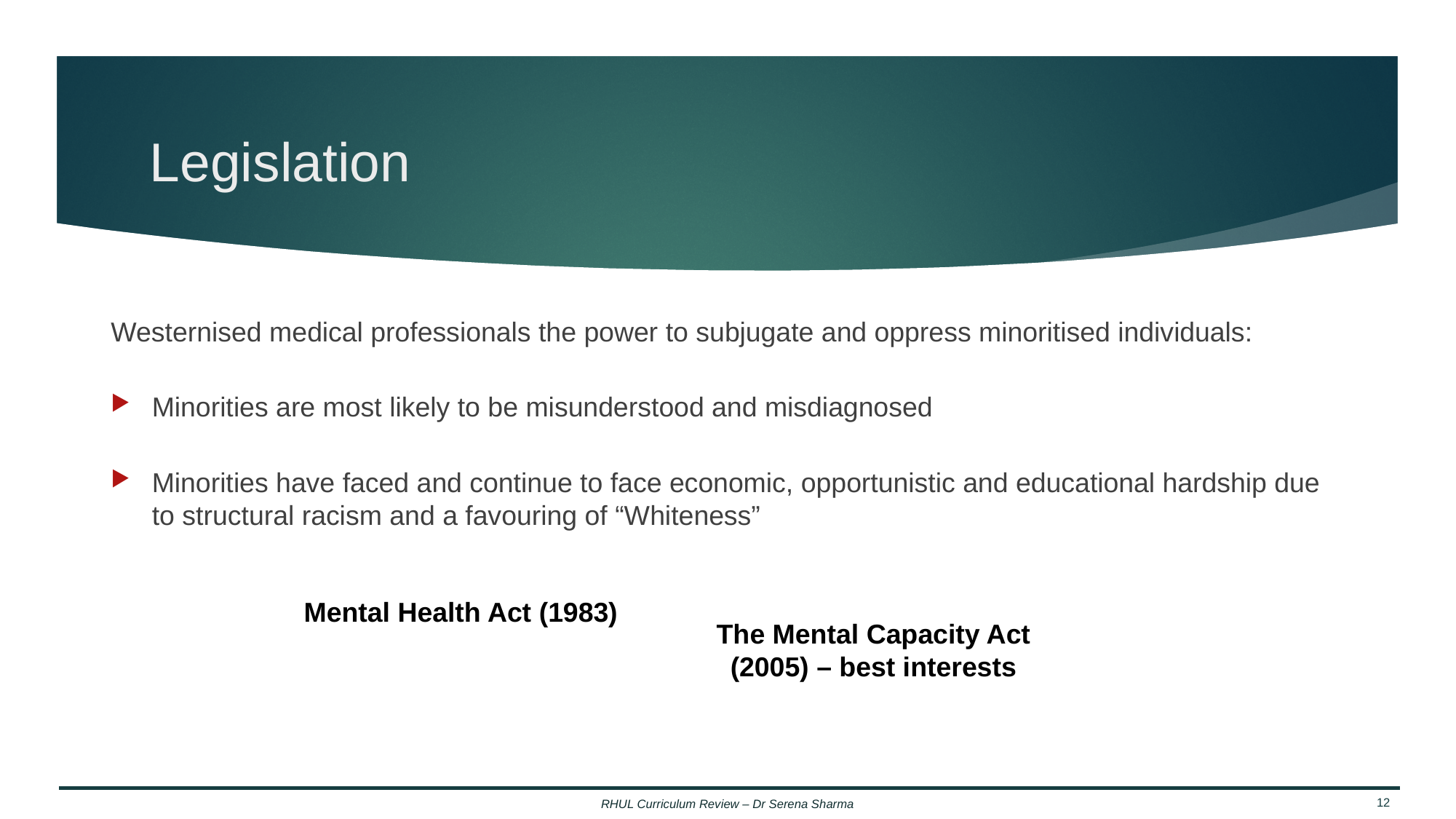

# Legislation
Westernised medical professionals the power to subjugate and oppress minoritised individuals:
Minorities are most likely to be misunderstood and misdiagnosed
Minorities have faced and continue to face economic, opportunistic and educational hardship due to structural racism and a favouring of “Whiteness”
 Mental Health Act (1983)
The Mental Capacity Act (2005) – best interests
RHUL Curriculum Review – Dr Serena Sharma